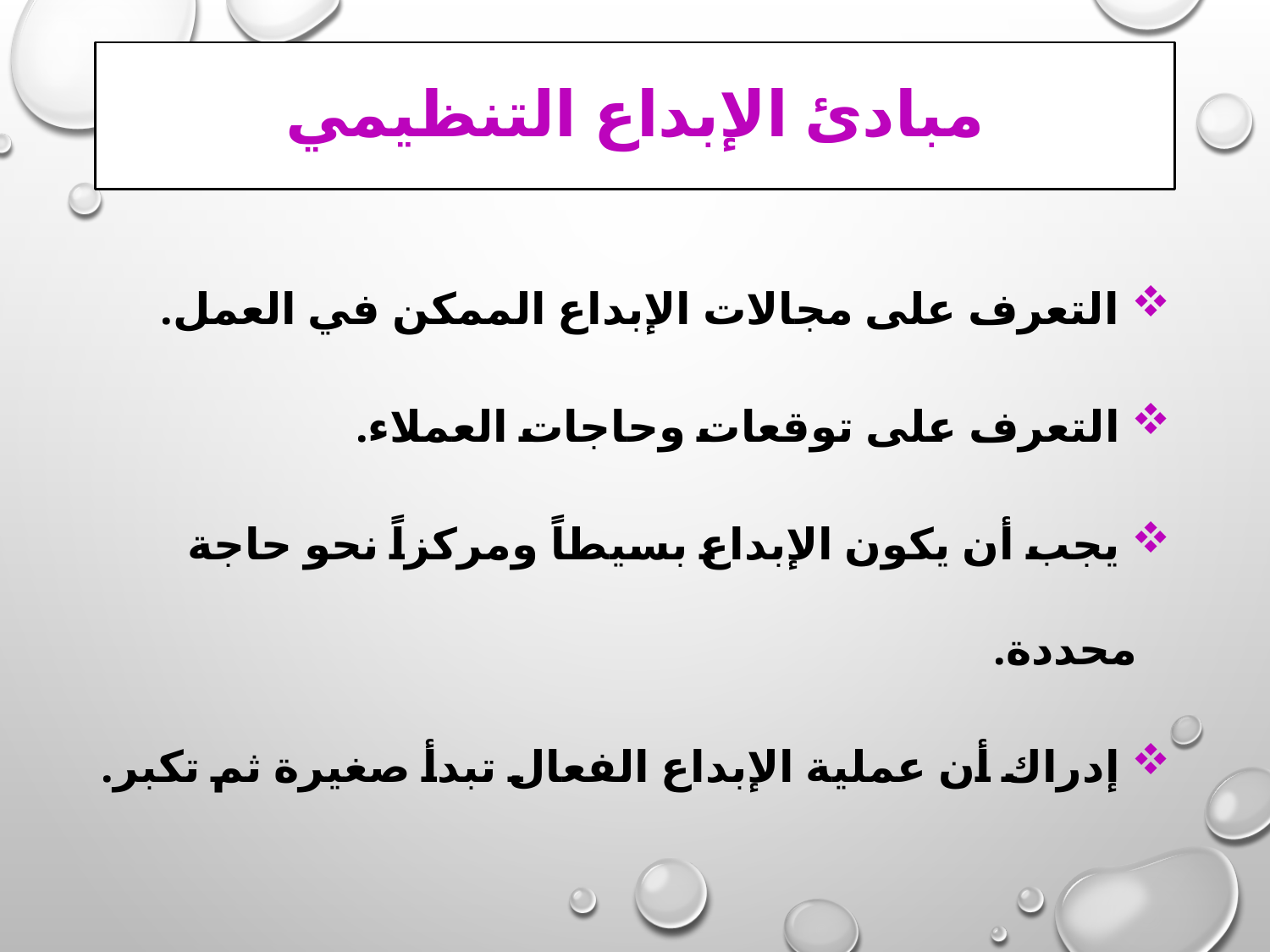

# مبادئ الإبداع التنظيمي
 التعرف على مجالات الإبداع الممكن في العمل.
 التعرف على توقعات وحاجات العملاء.
 يجب أن يكون الإبداع بسيطاً ومركزاً نحو حاجة محددة.
 إدراك أن عملية الإبداع الفعال تبدأ صغيرة ثم تكبر.